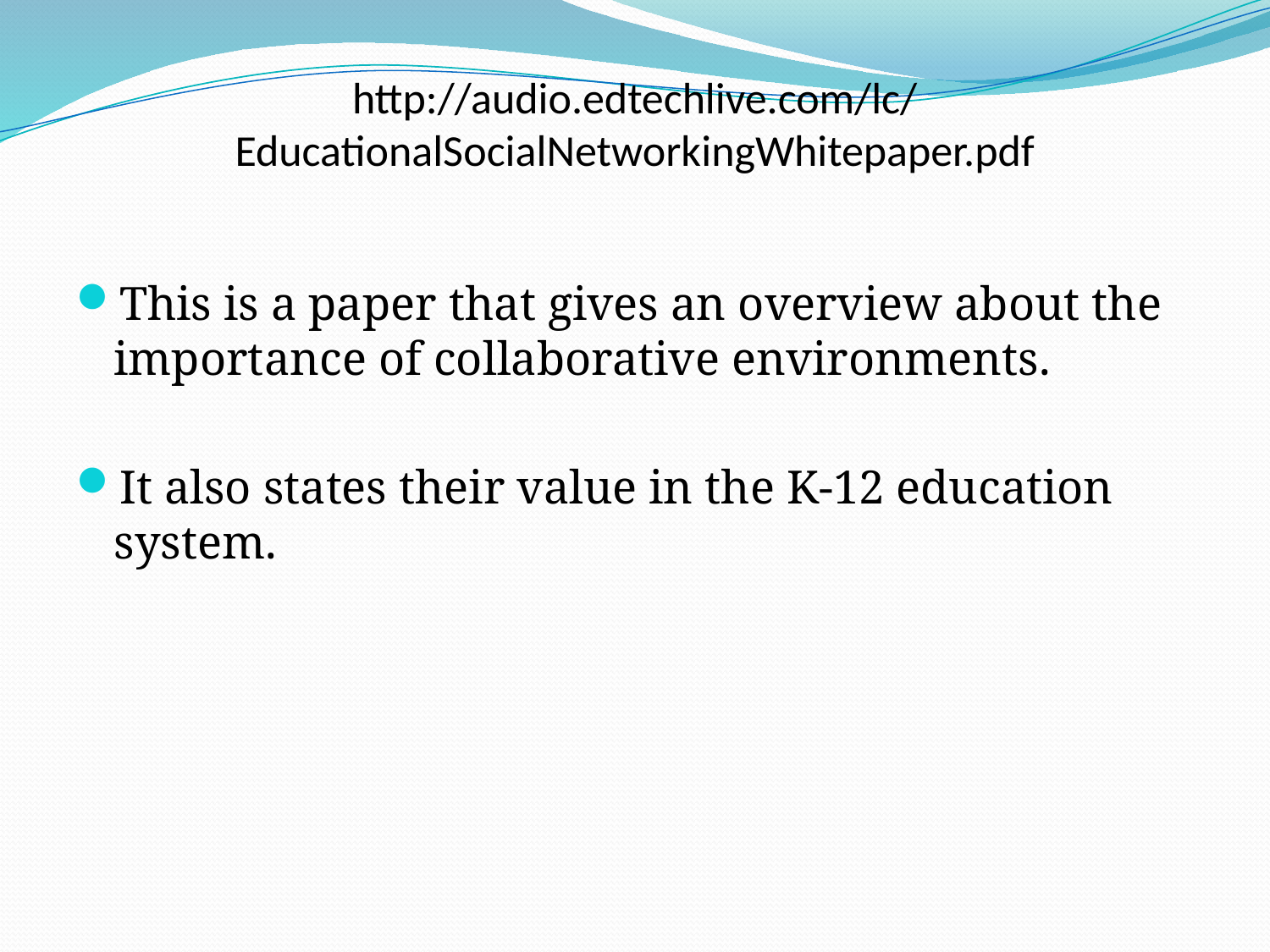

http://audio.edtechlive.com/lc/EducationalSocialNetworkingWhitepaper.pdf
This is a paper that gives an overview about the importance of collaborative environments.

It also states their value in the K-12 education system.